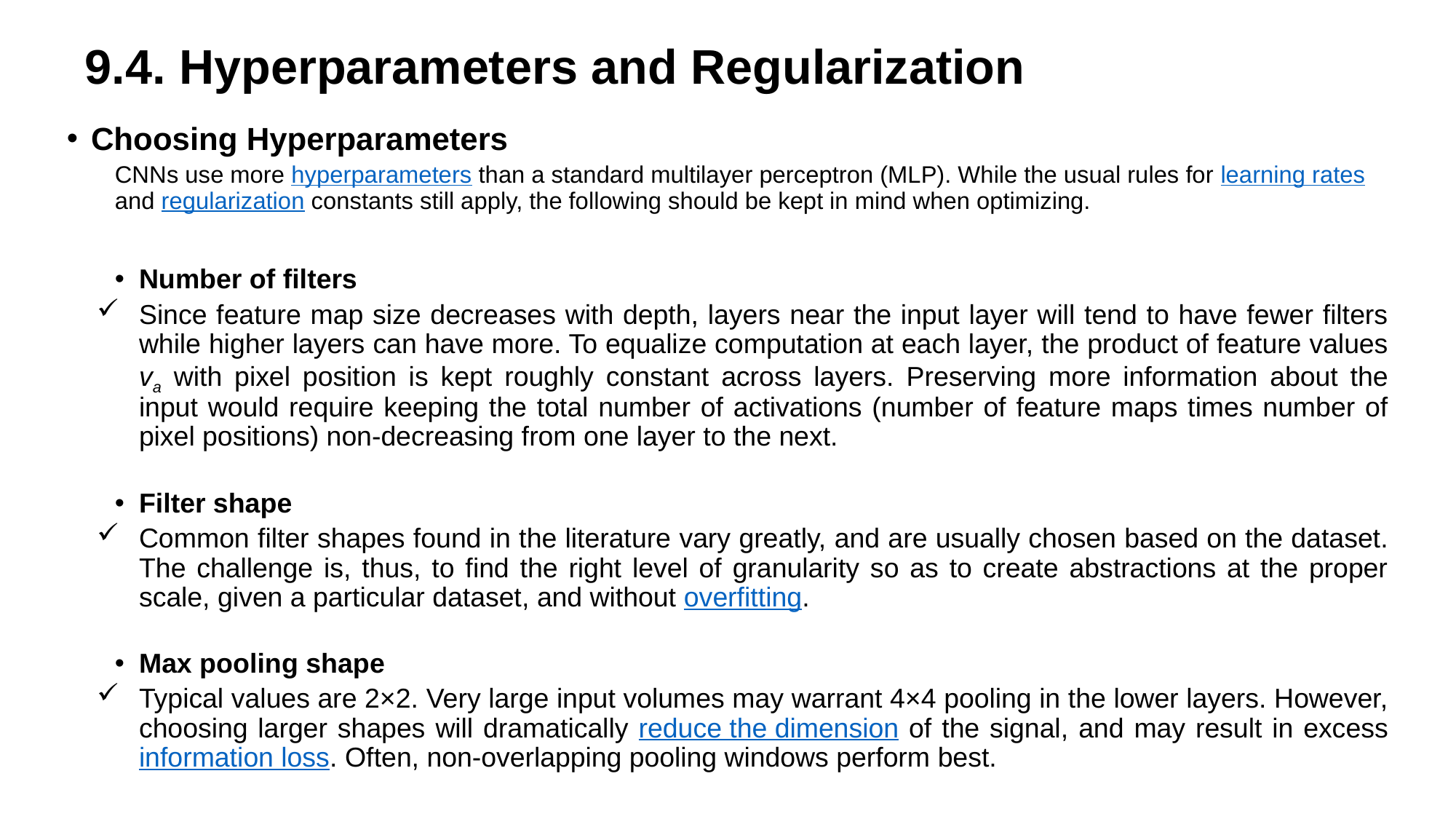

# 9.4. Hyperparameters and Regularization
Choosing Hyperparameters
CNNs use more hyperparameters than a standard multilayer perceptron (MLP). While the usual rules for learning rates and regularization constants still apply, the following should be kept in mind when optimizing.

Number of filters
Since feature map size decreases with depth, layers near the input layer will tend to have fewer filters while higher layers can have more. To equalize computation at each layer, the product of feature values va with pixel position is kept roughly constant across layers. Preserving more information about the input would require keeping the total number of activations (number of feature maps times number of pixel positions) non-decreasing from one layer to the next.

Filter shape
Common filter shapes found in the literature vary greatly, and are usually chosen based on the dataset. The challenge is, thus, to find the right level of granularity so as to create abstractions at the proper scale, given a particular dataset, and without overfitting.

Max pooling shape
Typical values are 2×2. Very large input volumes may warrant 4×4 pooling in the lower layers. However, choosing larger shapes will dramatically reduce the dimension of the signal, and may result in excess information loss. Often, non-overlapping pooling windows perform best.